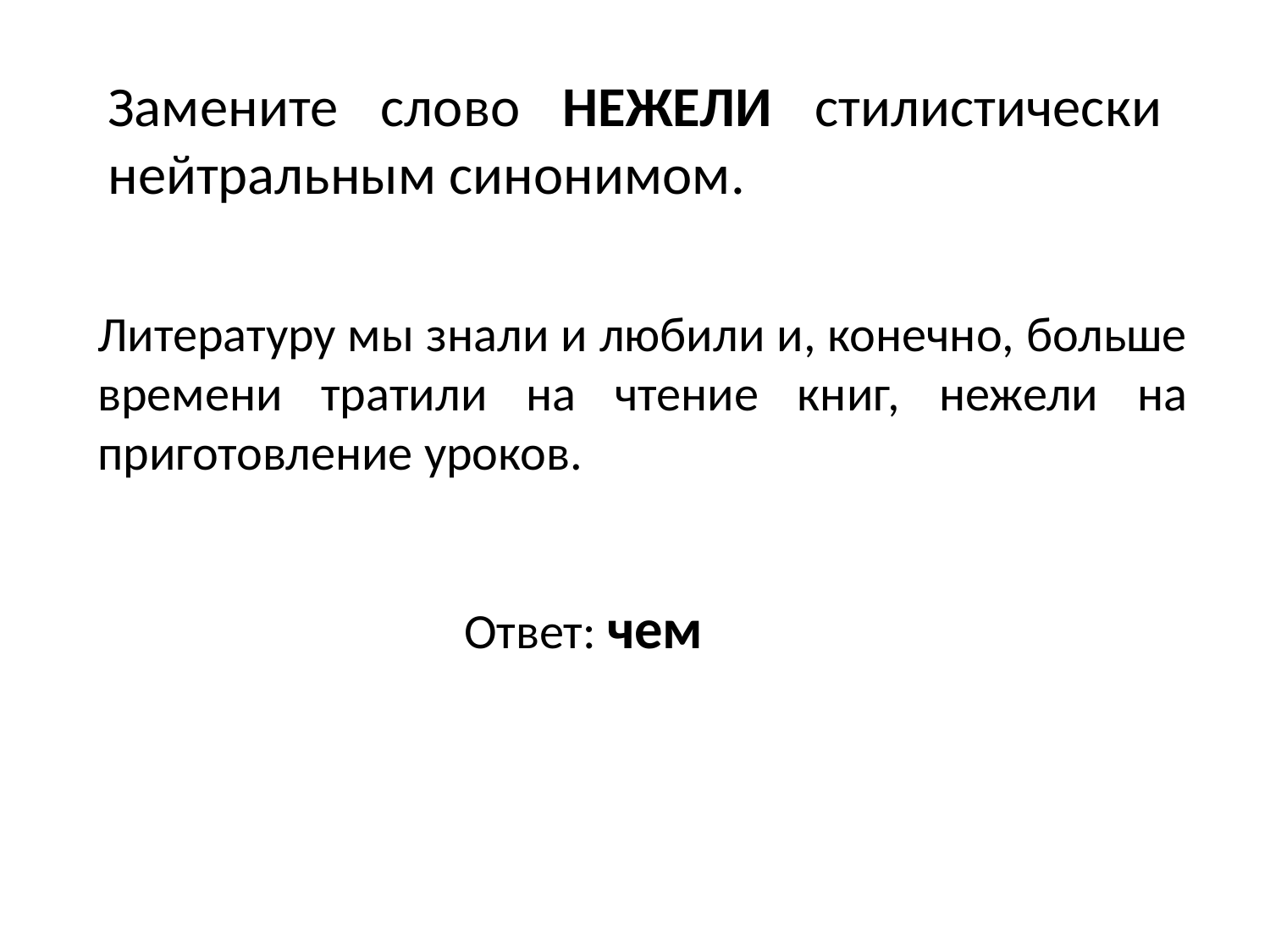

# Замените слово НЕЖЕЛИ стилистически нейтральным синонимом.
Литературу мы знали и любили и, конечно, больше времени тратили на чтение книг, нежели на приготовление уроков.
Ответ: чем